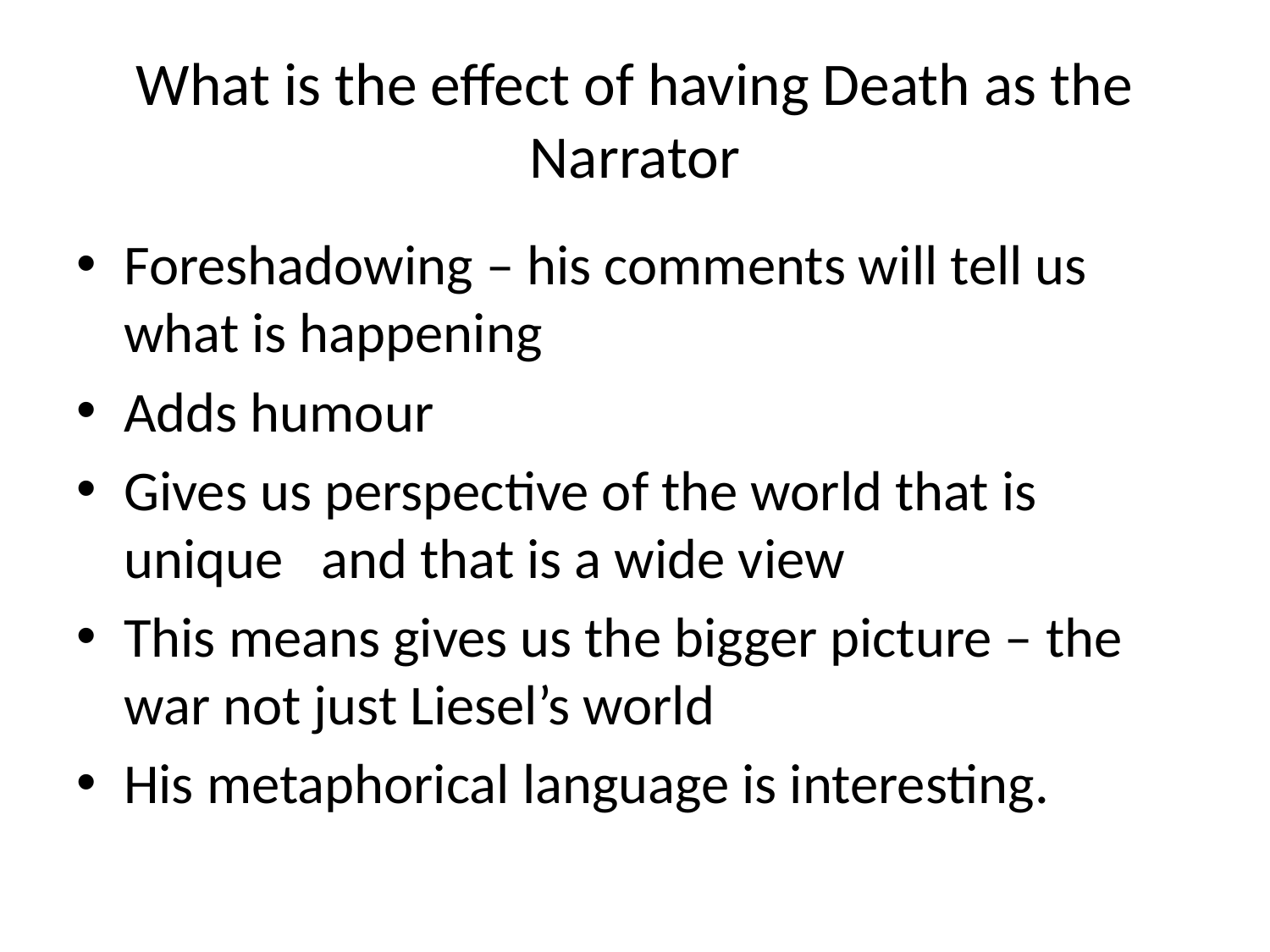

# What is the effect of having Death as the Narrator
Foreshadowing – his comments will tell us what is happening
Adds humour
Gives us perspective of the world that is unique   and that is a wide view
This means gives us the bigger picture – the war not just Liesel’s world
His metaphorical language is interesting.